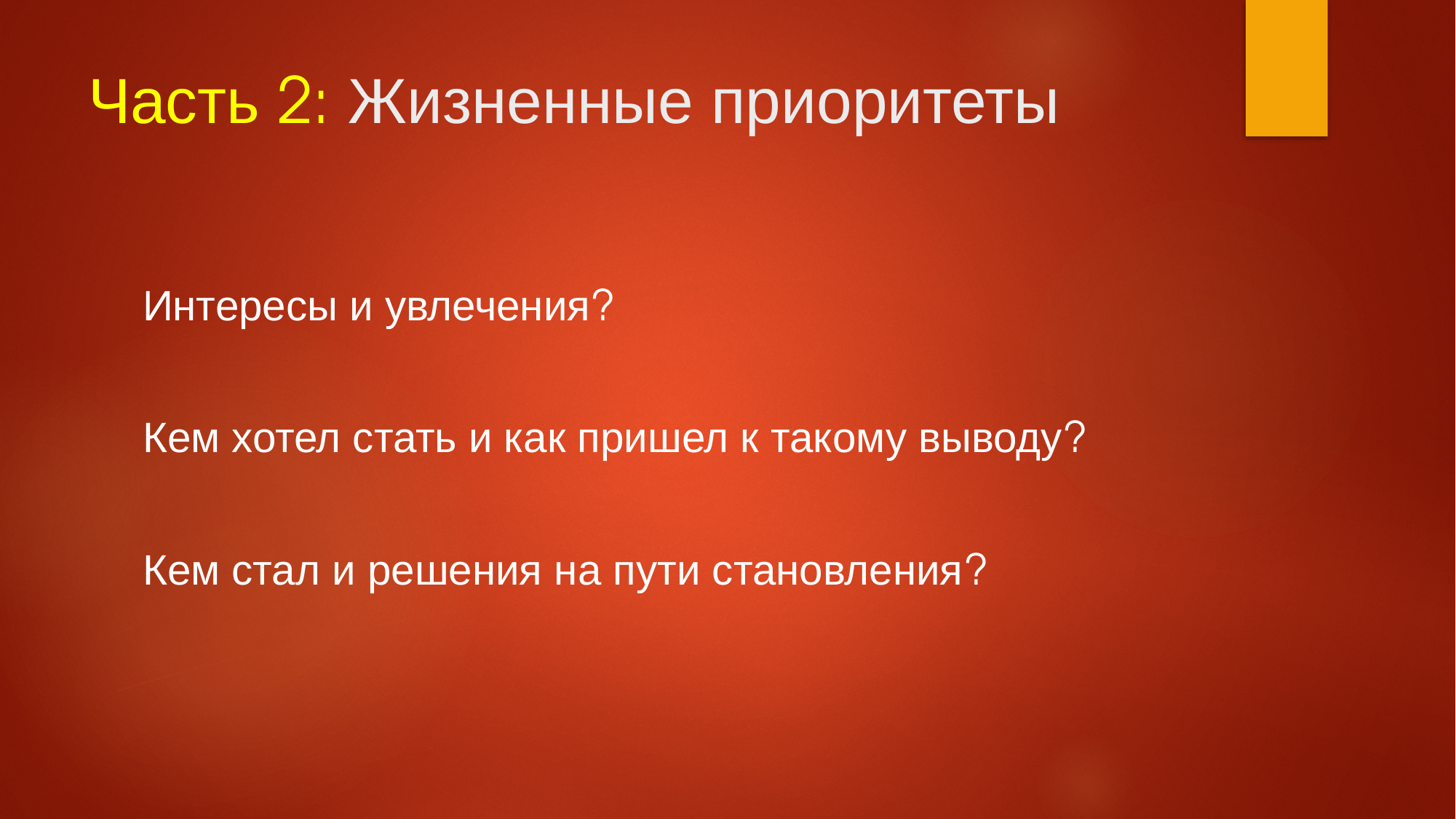

# Часть 2: Жизненные приоритеты
Интересы и увлечения?

Кем хотел стать и как пришел к такому выводу?

Кем стал и решения на пути становления?